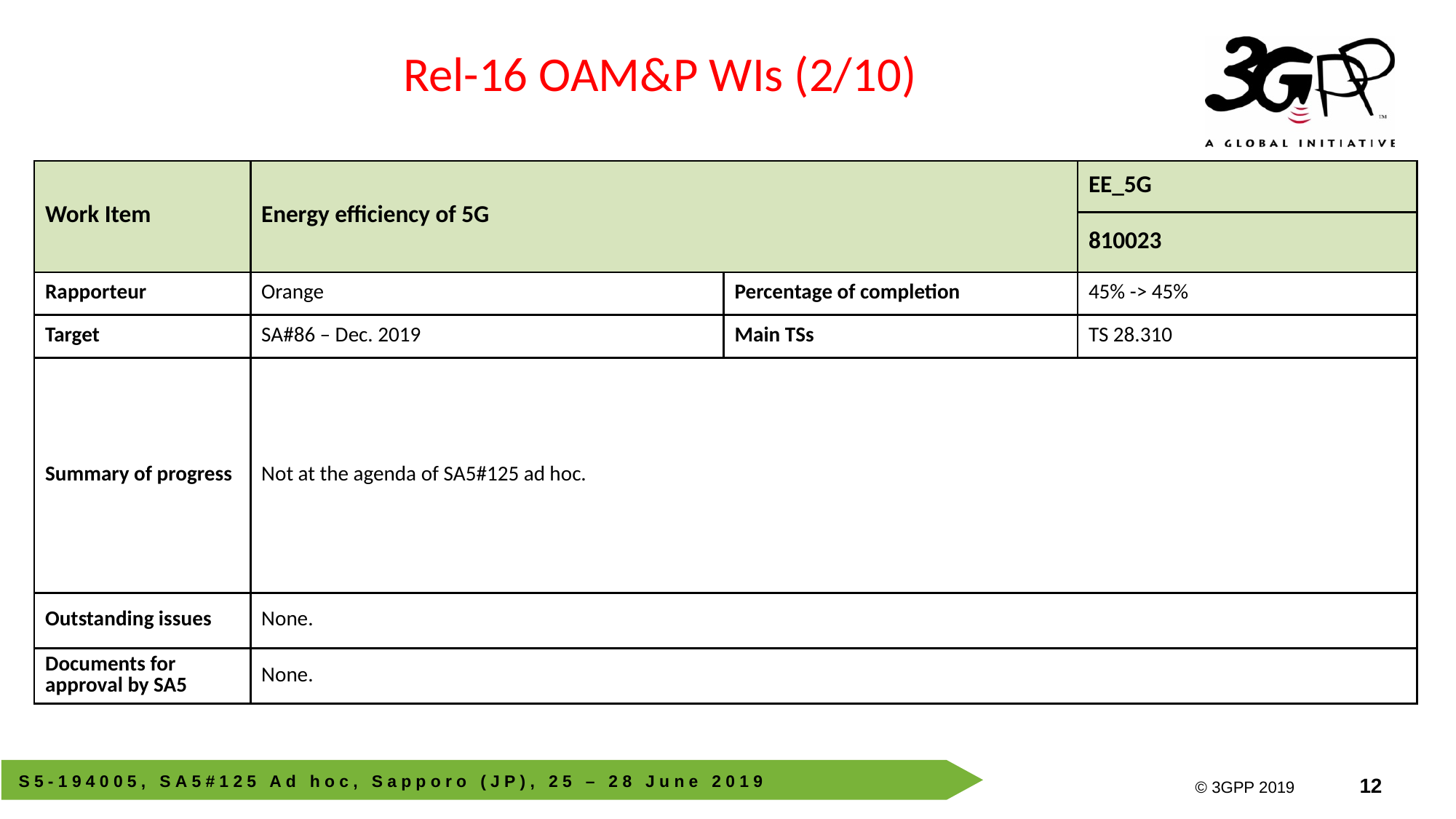

Rel-16 OAM&P WIs (2/10)
| Work Item | Energy efficiency of 5G |  | EE\_5G |
| --- | --- | --- | --- |
|  |  |  | 810023 |
| Rapporteur | Orange | Percentage of completion | 45% -> 45% |
| Target | SA#86 – Dec. 2019 | Main TSs | TS 28.310 |
| Summary of progress | Not at the agenda of SA5#125 ad hoc. |  |  |
| Outstanding issues | None. |  |  |
| Documents for approval by SA5 | None. |  |  |